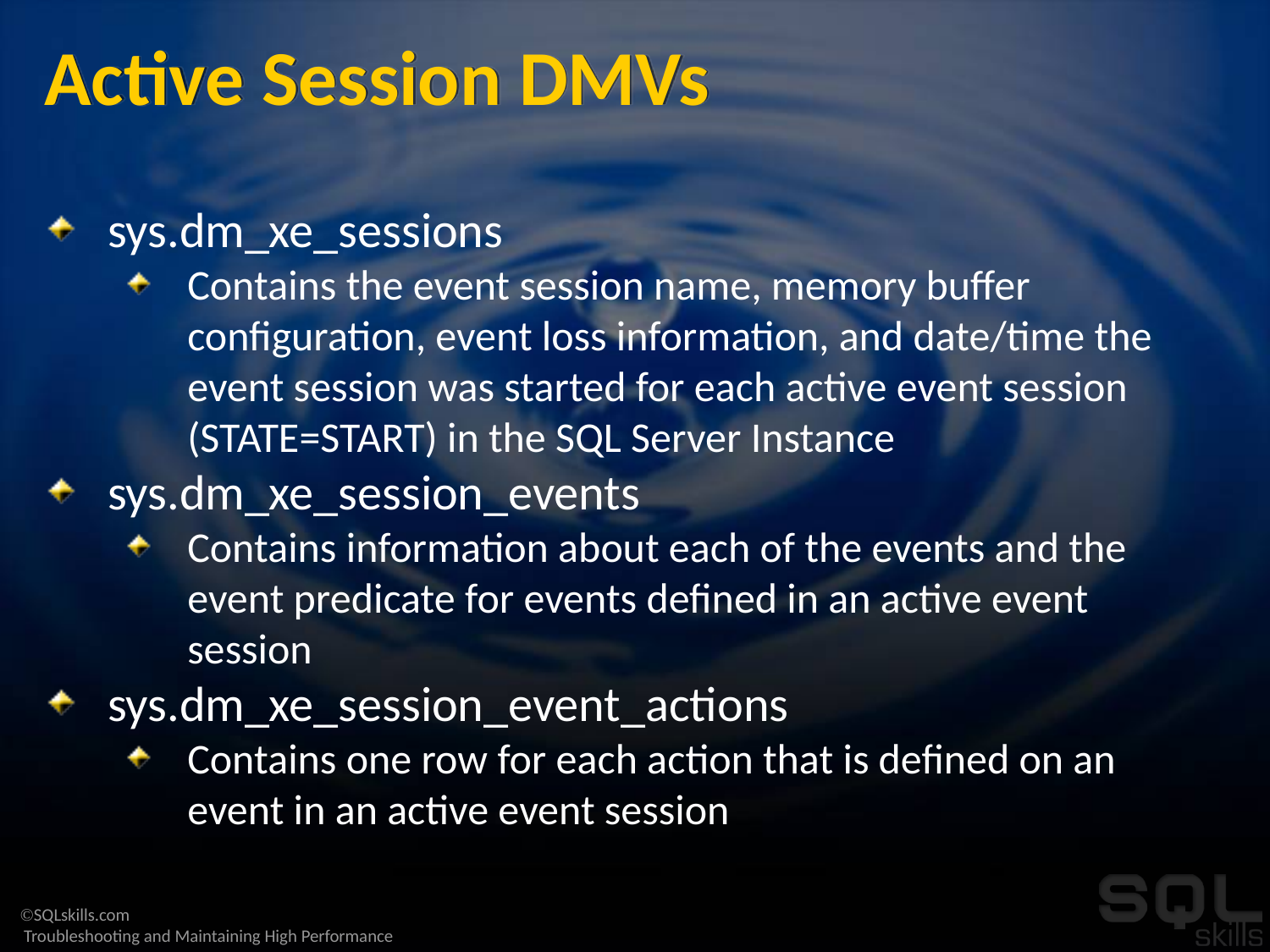

# Active Session DMVs
sys.dm_xe_sessions
Contains the event session name, memory buffer configuration, event loss information, and date/time the event session was started for each active event session (STATE=START) in the SQL Server Instance
sys.dm_xe_session_events
Contains information about each of the events and the event predicate for events defined in an active event session
sys.dm_xe_session_event_actions
Contains one row for each action that is defined on an event in an active event session